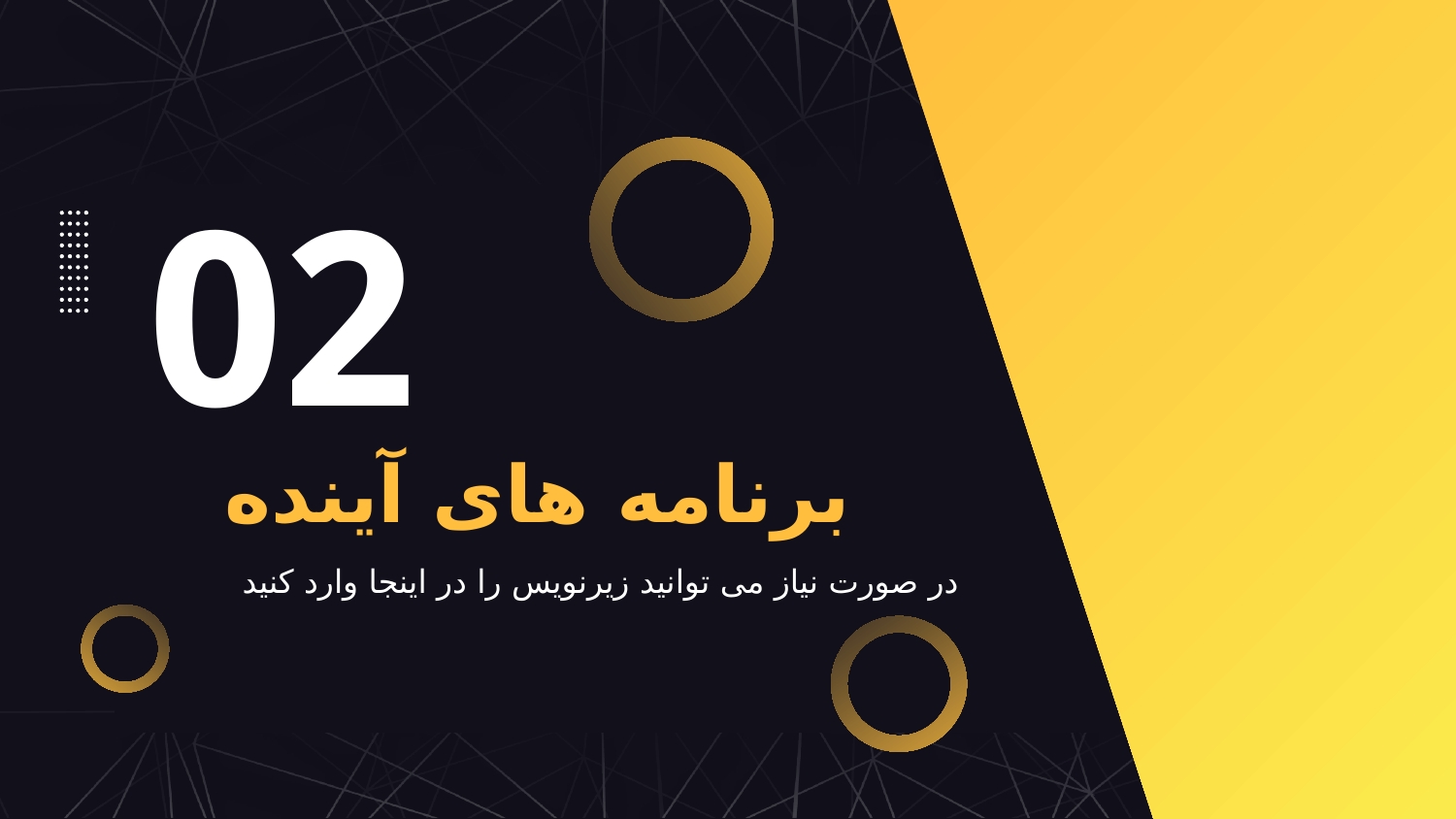

02
# برنامه های آینده
در صورت نیاز می توانید زیرنویس را در اینجا وارد کنید